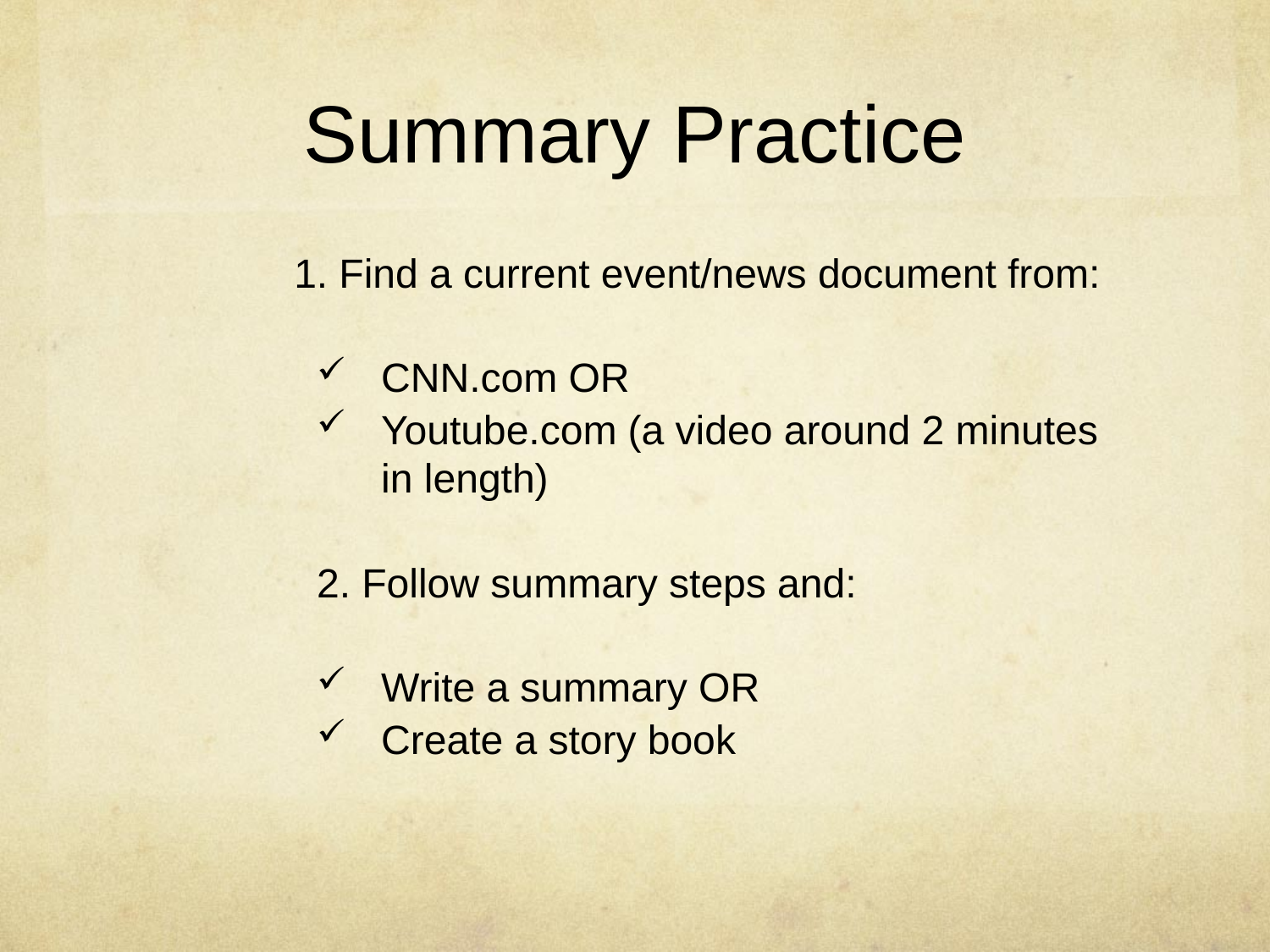

# Summary Practice
        1. Find a current event/news document from:

CNN.com OR
Youtube.com (a video around 2 minutes in length)

2. Follow summary steps and:

Write a summary OR
Create a story book